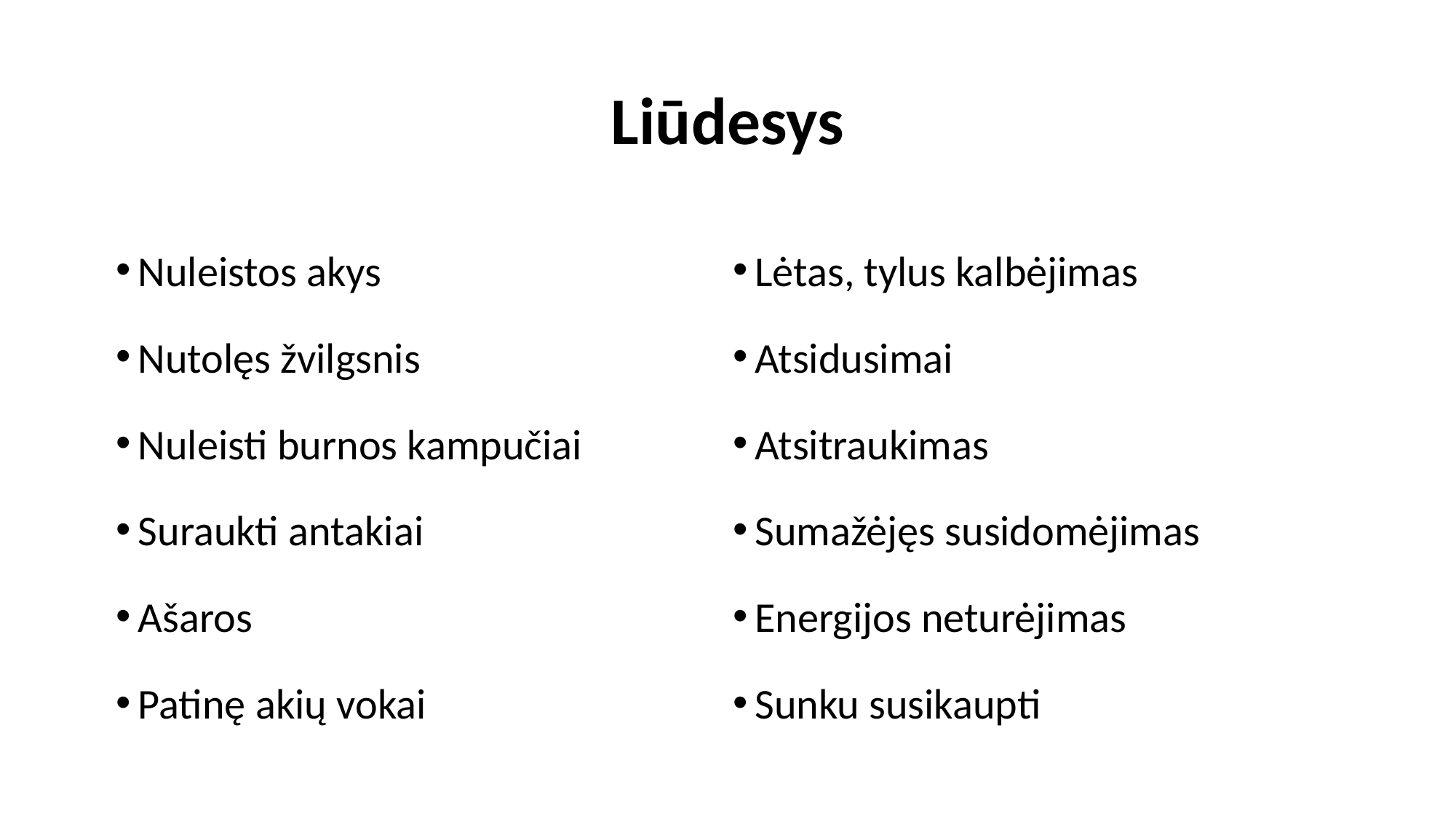

# Liūdesys
Nuleistos akys
Nutolęs žvilgsnis
Nuleisti burnos kampučiai
Suraukti antakiai
Ašaros
Patinę akių vokai
Lėtas, tylus kalbėjimas
Atsidusimai
Atsitraukimas
Sumažėjęs susidomėjimas
Energijos neturėjimas
Sunku susikaupti